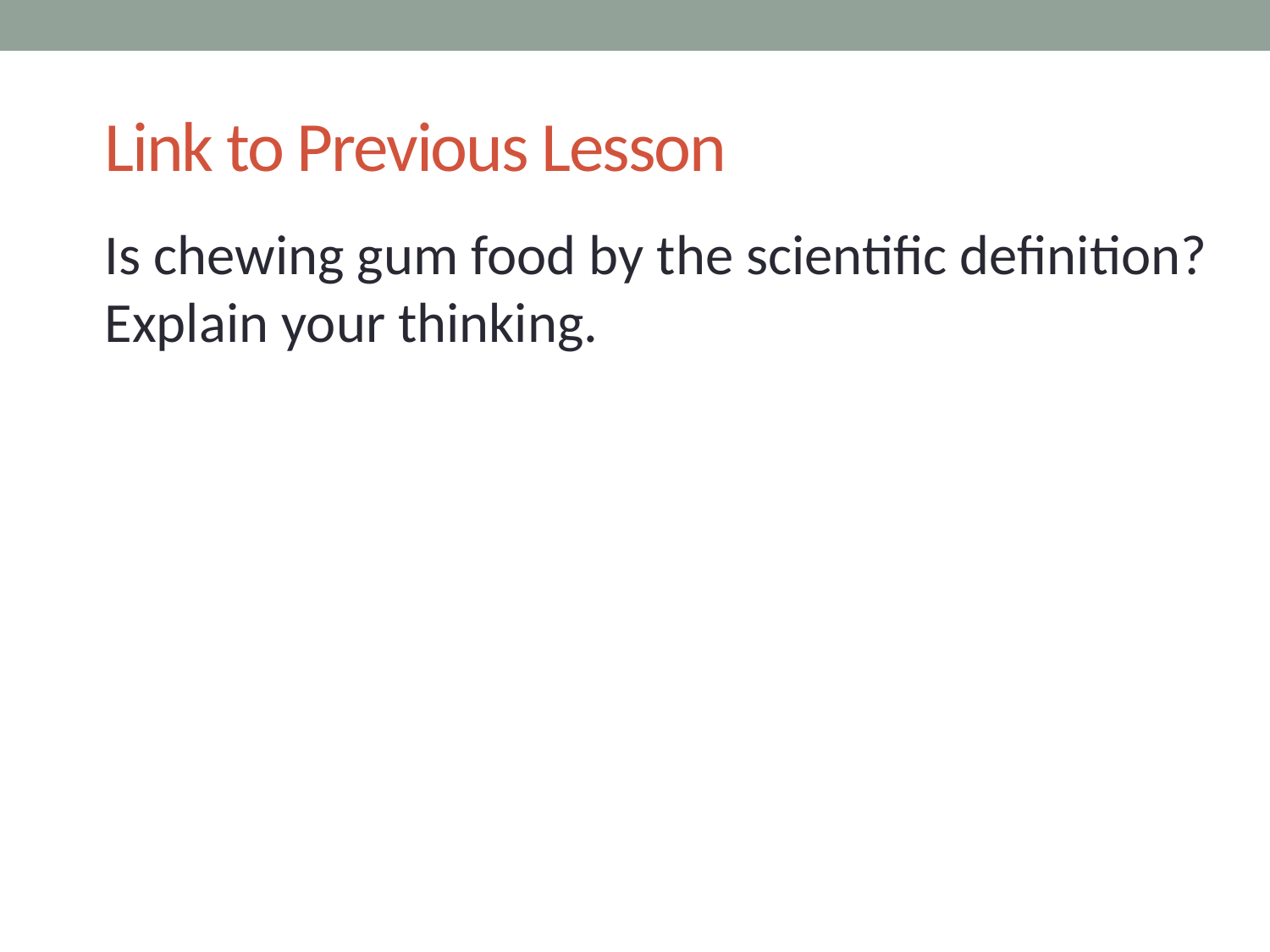

# Link to Previous Lesson
Is chewing gum food by the scientific definition? Explain your thinking.